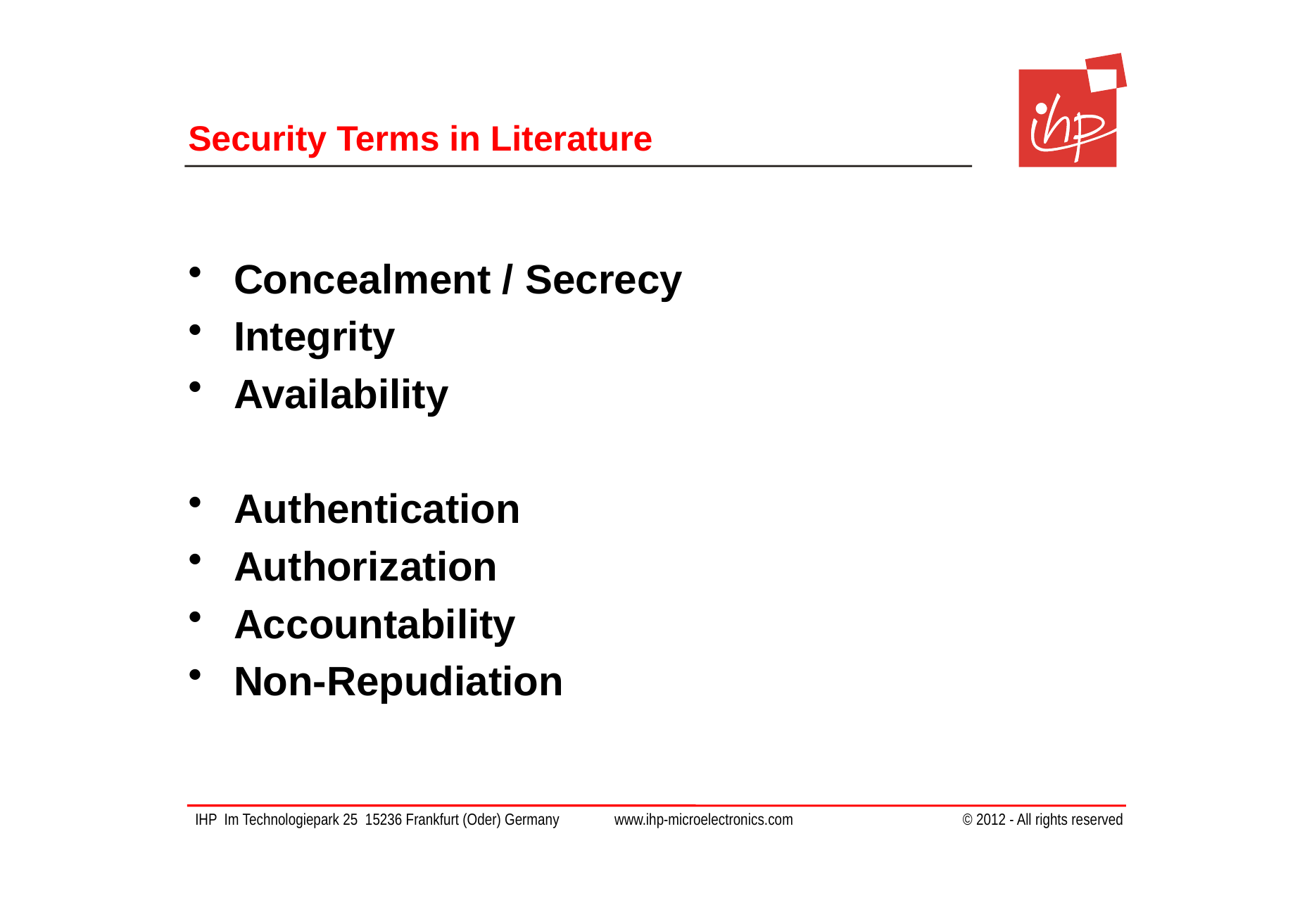

# Security Terms in Literature
Concealment / Secrecy
Integrity
Availability

Authentication
Authorization
Accountability
Non-Repudiation